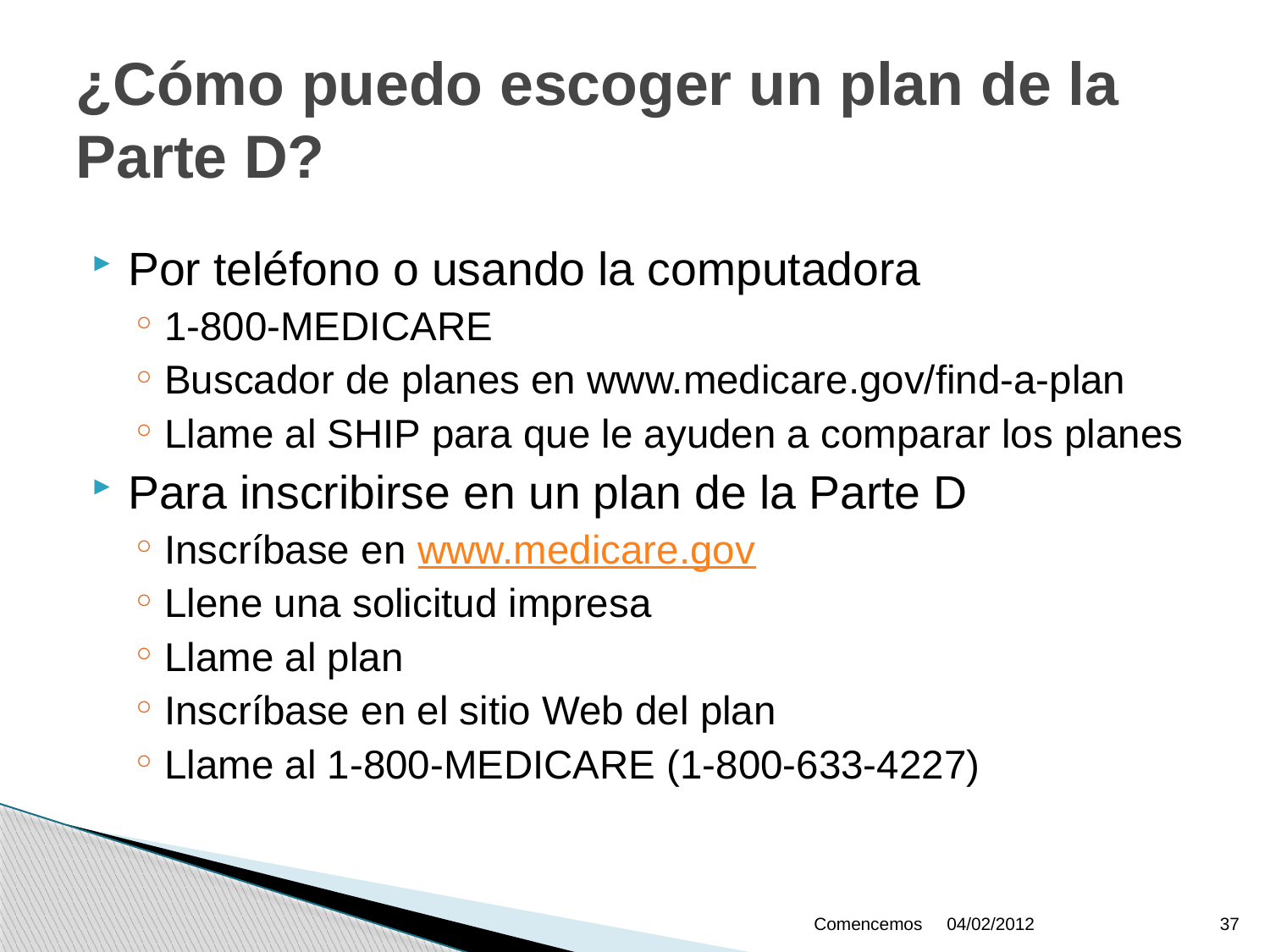

# ¿Cómo puedo escoger un plan de la Parte D?
Por teléfono o usando la computadora
1-800-MEDICARE
Buscador de planes en www.medicare.gov/find-a-plan
Llame al SHIP para que le ayuden a comparar los planes
Para inscribirse en un plan de la Parte D
Inscríbase en www.medicare.gov
Llene una solicitud impresa
Llame al plan
Inscríbase en el sitio Web del plan
Llame al 1-800-MEDICARE (1-800-633-4227)
Comencemos
04/02/2012
37